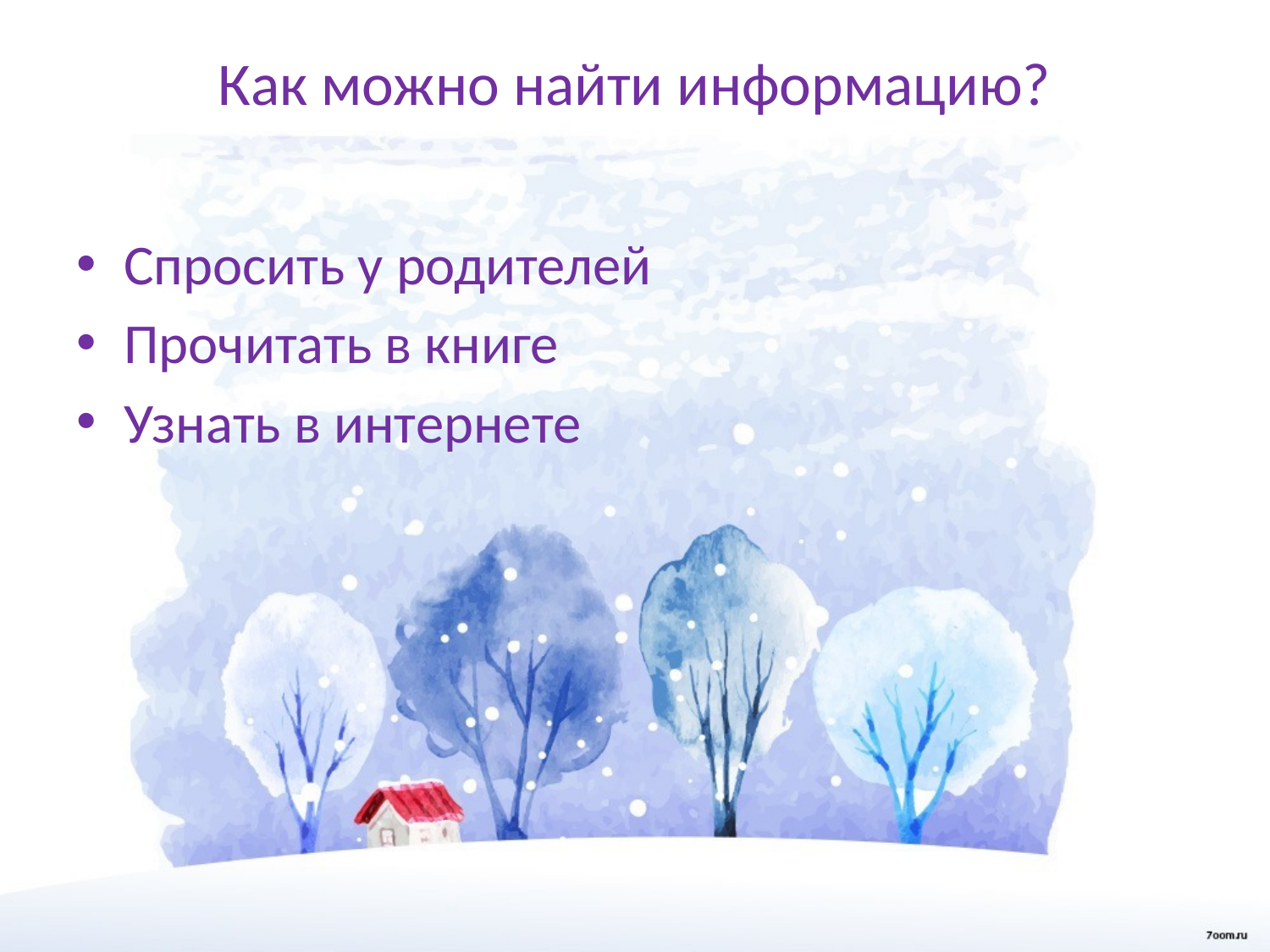

# Как можно найти информацию?
Спросить у родителей
Прочитать в книге
Узнать в интернете